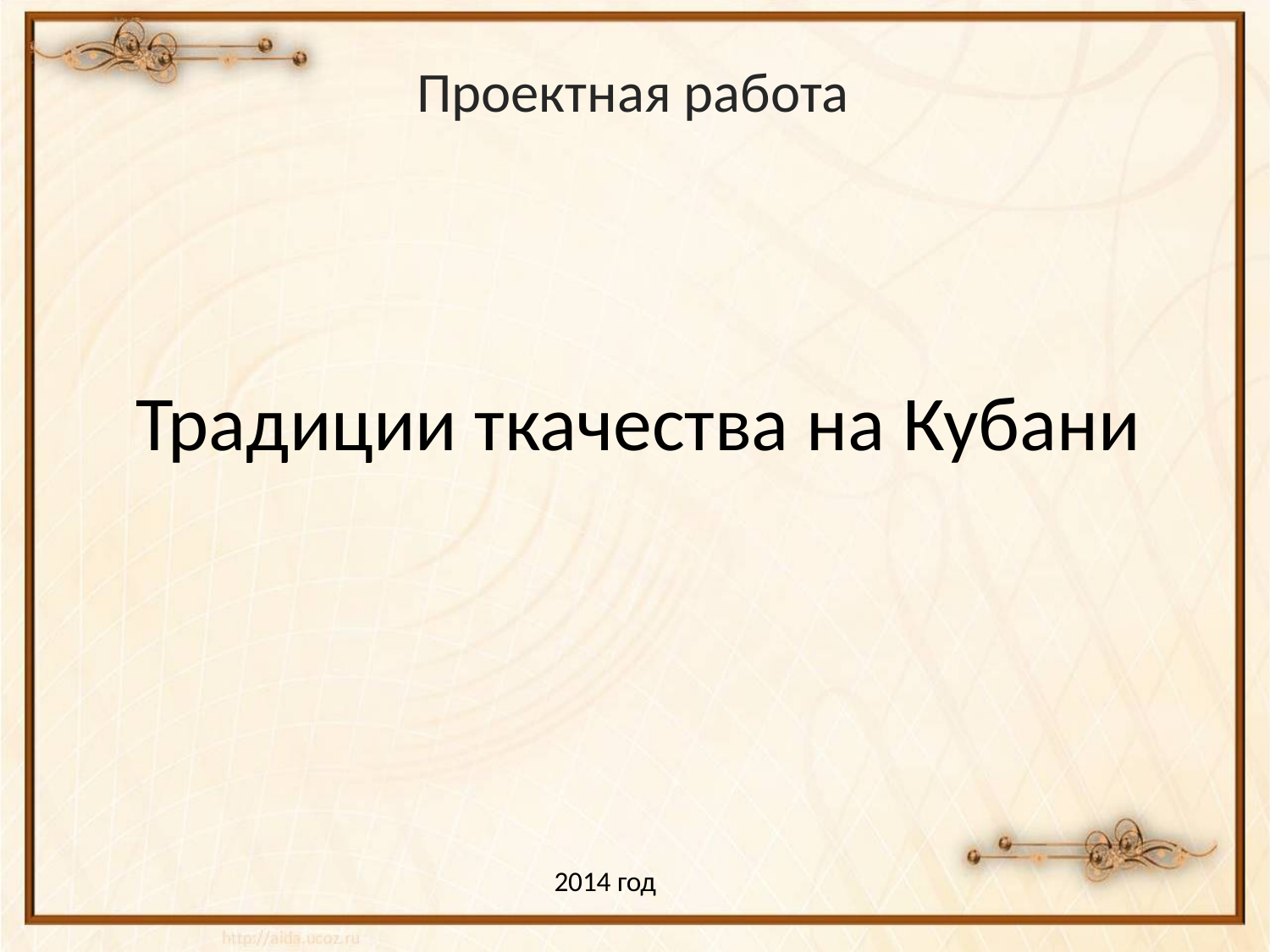

Проектная работа

# Традиции ткачества на Кубани

2014 год